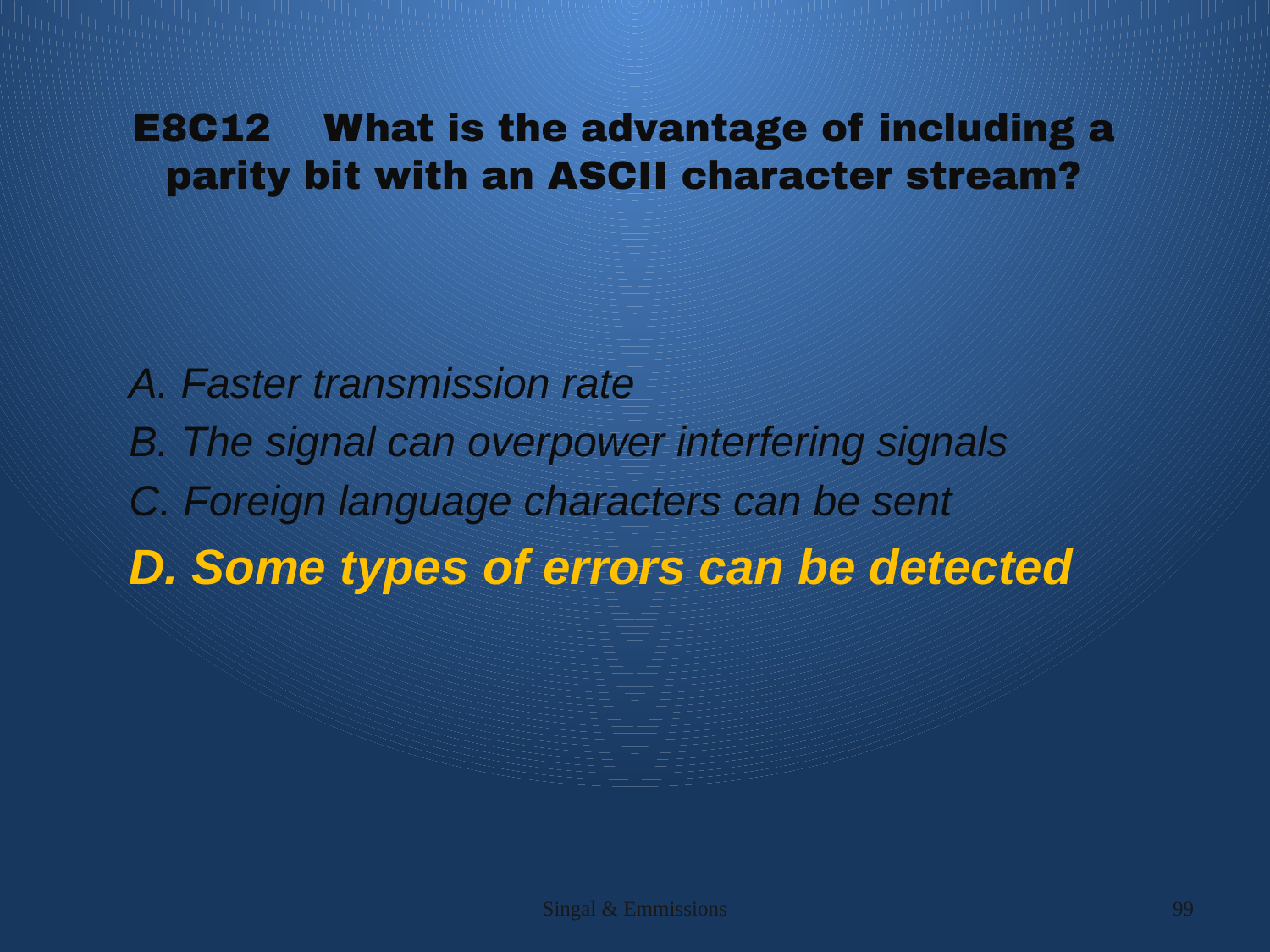

# E8C12    What is the advantage of including a parity bit with an ASCII character stream?
A. Faster transmission rate
B. The signal can overpower interfering signals
C. Foreign language characters can be sent
D. Some types of errors can be detected

Singal & Emmissions
99